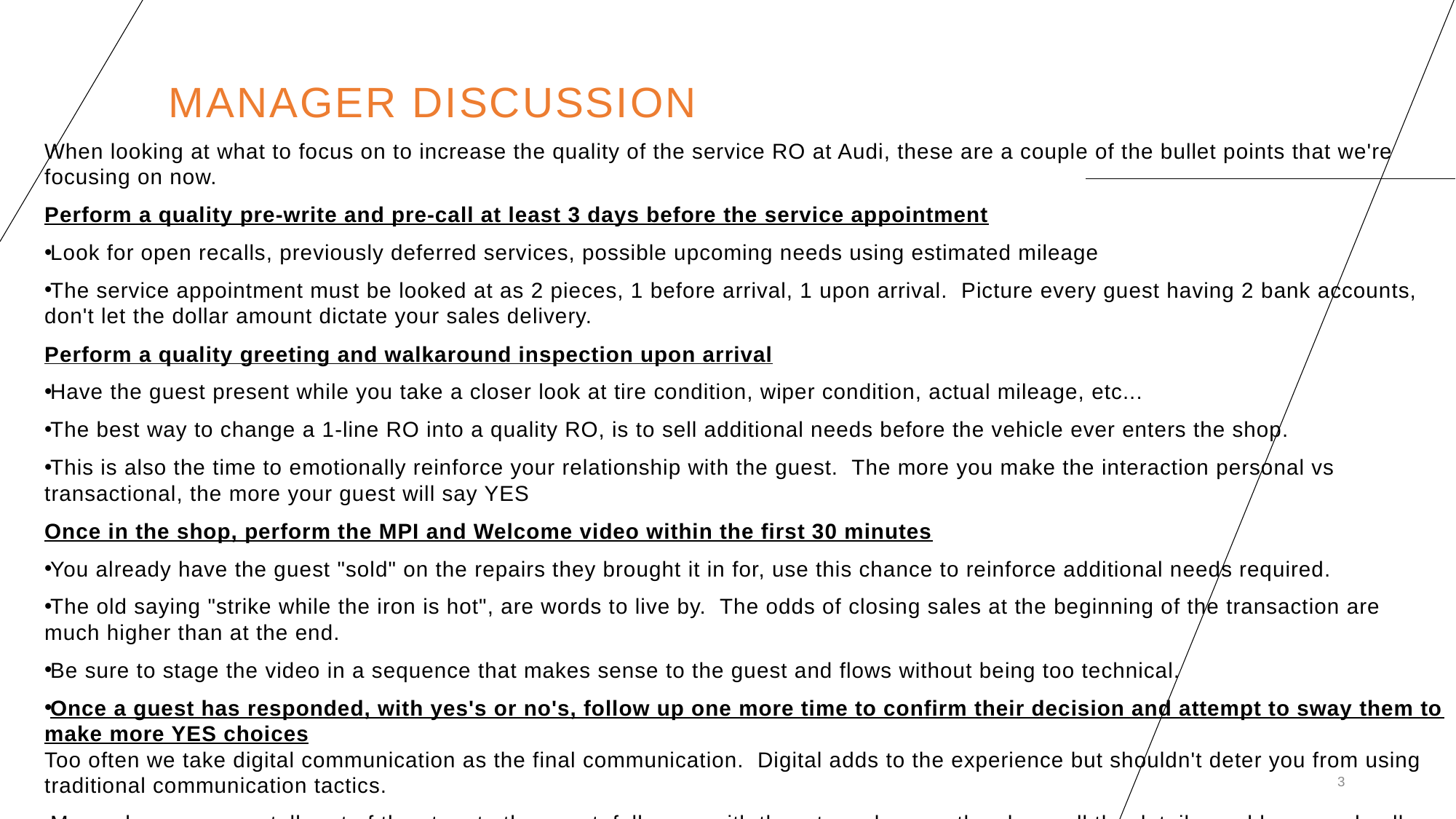

# Manager Discussion
When looking at what to focus on to increase the quality of the service RO at Audi, these are a couple of the bullet points that we're focusing on now.
Perform a quality pre-write and pre-call at least 3 days before the service appointment
Look for open recalls, previously deferred services, possible upcoming needs using estimated mileage
The service appointment must be looked at as 2 pieces, 1 before arrival, 1 upon arrival.  Picture every guest having 2 bank accounts, don't let the dollar amount dictate your sales delivery.
Perform a quality greeting and walkaround inspection upon arrival
Have the guest present while you take a closer look at tire condition, wiper condition, actual mileage, etc...
The best way to change a 1-line RO into a quality RO, is to sell additional needs before the vehicle ever enters the shop.
This is also the time to emotionally reinforce your relationship with the guest.  The more you make the interaction personal vs transactional, the more your guest will say YES
Once in the shop, perform the MPI and Welcome video within the first 30 minutes
You already have the guest "sold" on the repairs they brought it in for, use this chance to reinforce additional needs required.
The old saying "strike while the iron is hot", are words to live by.  The odds of closing sales at the beginning of the transaction are much higher than at the end.
Be sure to stage the video in a sequence that makes sense to the guest and flows without being too technical.
Once a guest has responded, with yes's or no's, follow up one more time to confirm their decision and attempt to sway them to make more YES choices
Too often we take digital communication as the final communication.  Digital adds to the experience but shouldn't deter you from using traditional communication tactics.
Many phone screens tell part of the story to the guest, follow up with them to make sure they have all the details, and have made all the right choices for their situation.

3